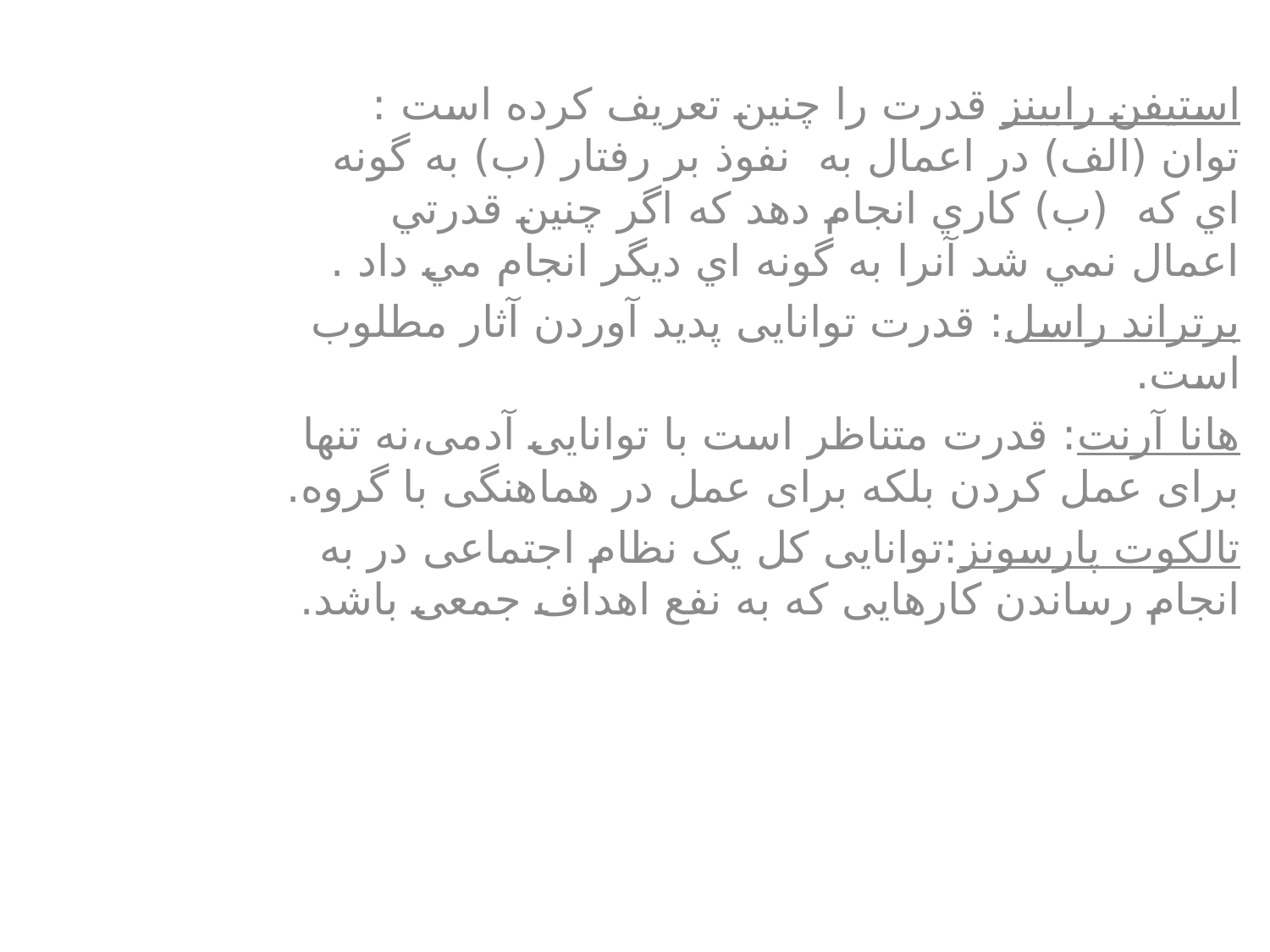

استيفن رابينز قدرت را چنين تعريف كرده است : توان (الف) در اعمال به  نفوذ بر رفتار (ب) به گونه اي كه  (ب) كاري انجام دهد كه اگر چنين قدرتي اعمال نمي شد آنرا به گونه اي ديگر انجام مي داد .
برتراند راسل: قدرت توانایی پدید آوردن آثار مطلوب است.
هانا آرنت: قدرت متناظر است با توانایی آدمی،نه تنها برای عمل کردن بلکه برای عمل در هماهنگی با گروه.
تالکوت پارسونز:توانایی کل یک نظام اجتماعی در به انجام رساندن کارهایی که به نفع اهداف جمعی باشد.